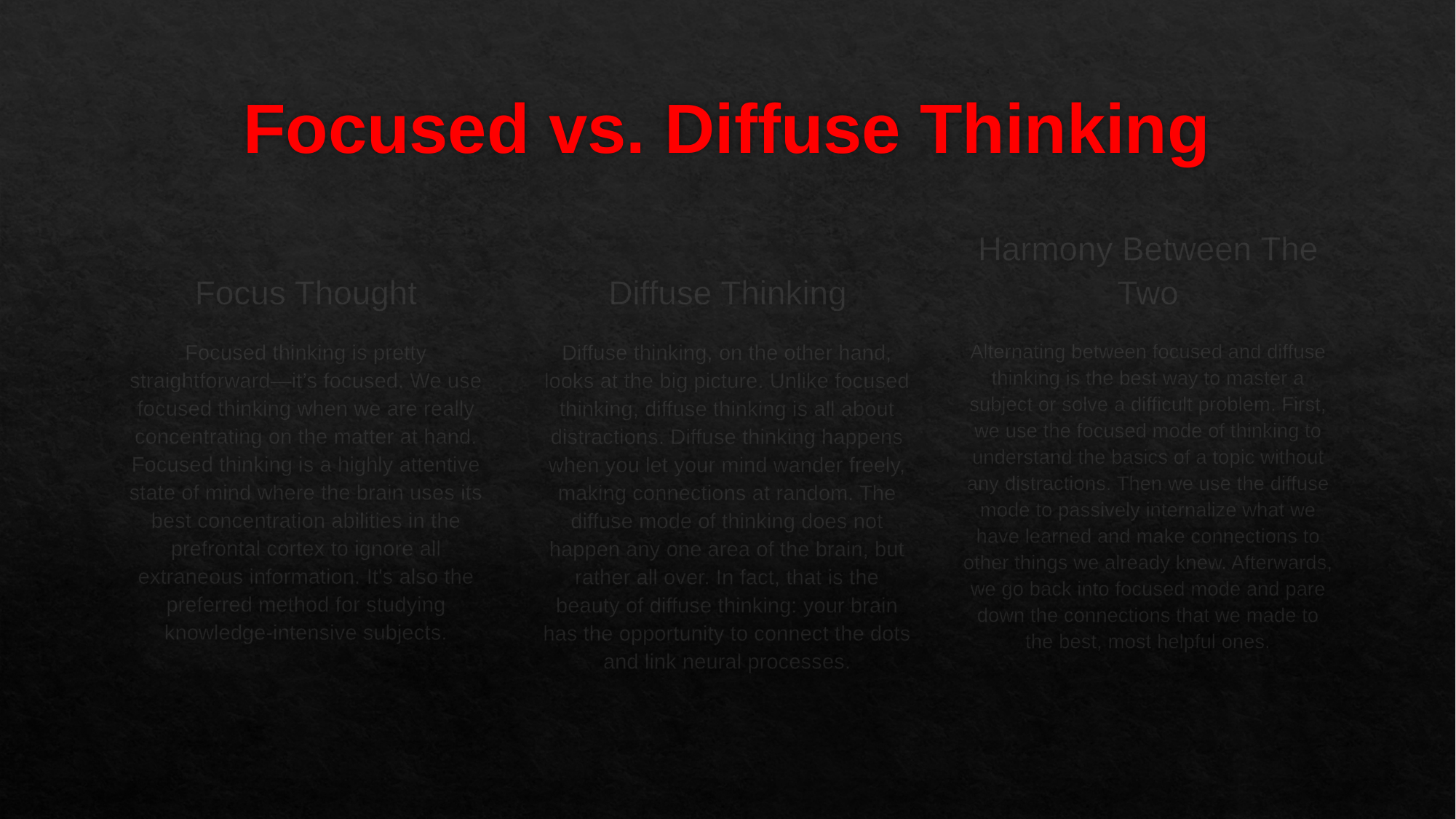

# Focused vs. Diffuse Thinking
Diffuse Thinking
Focus Thought
Harmony Between The Two
Alternating between focused and diffuse thinking is the best way to master a subject or solve a difficult problem. First, we use the focused mode of thinking to understand the basics of a topic without any distractions. Then we use the diffuse mode to passively internalize what we have learned and make connections to other things we already knew. Afterwards, we go back into focused mode and pare down the connections that we made to the best, most helpful ones.
Focused thinking is pretty straightforward—it’s focused. We use focused thinking when we are really concentrating on the matter at hand. Focused thinking is a highly attentive state of mind where the brain uses its best concentration abilities in the prefrontal cortex to ignore all extraneous information. It's also the preferred method for studying knowledge-intensive subjects.
Diffuse thinking, on the other hand, looks at the big picture. Unlike focused thinking, diffuse thinking is all about distractions. Diffuse thinking happens when you let your mind wander freely, making connections at random. The diffuse mode of thinking does not happen any one area of the brain, but rather all over. In fact, that is the beauty of diffuse thinking: your brain has the opportunity to connect the dots and link neural processes.